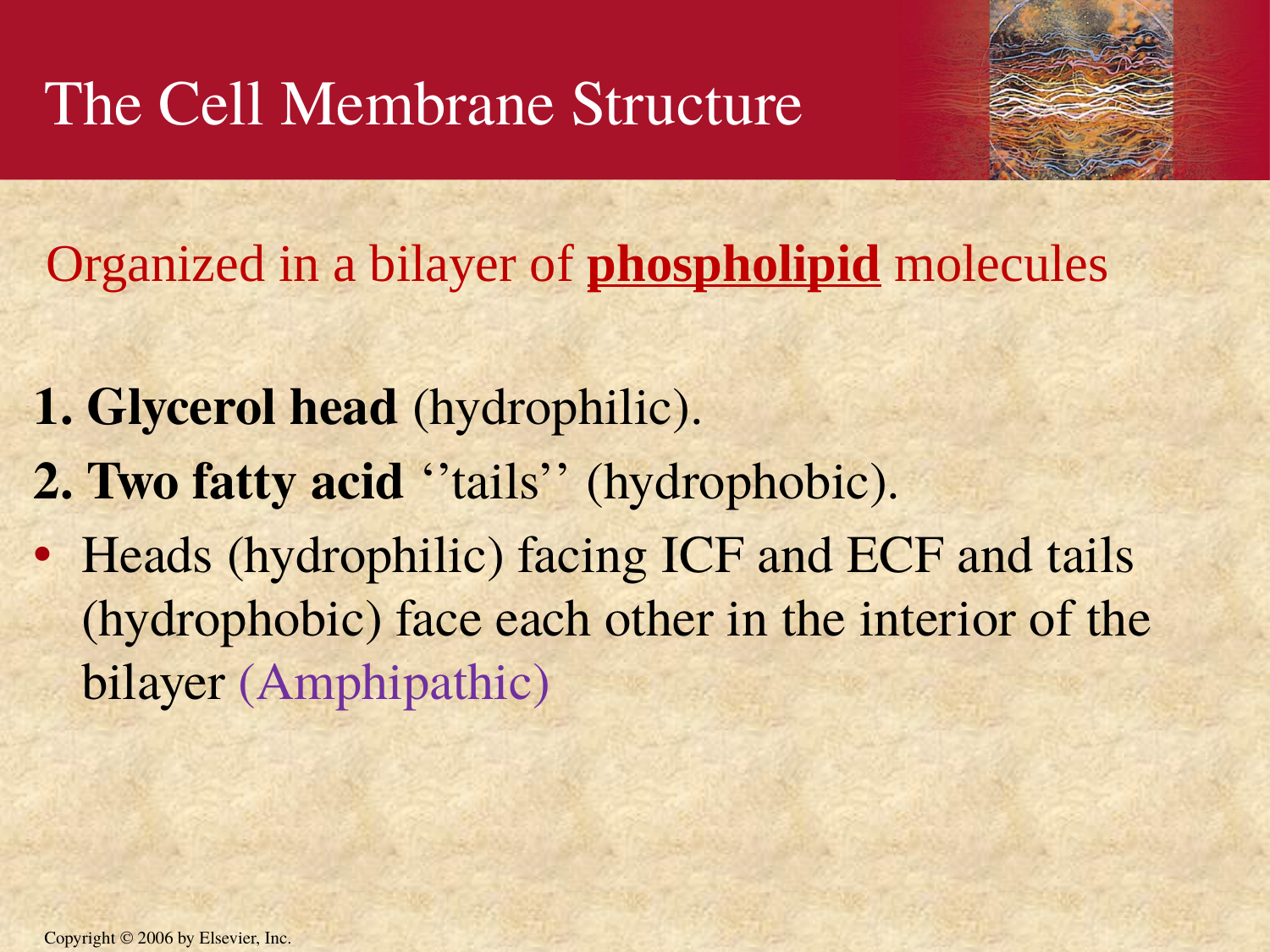

# The Cell Membrane Structure
 Organized in a bilayer of phospholipid molecules

1. Glycerol head (hydrophilic).
2. Two fatty acid ‘’tails’’ (hydrophobic).
Heads (hydrophilic) facing ICF and ECF and tails (hydrophobic) face each other in the interior of the bilayer (Amphipathic)